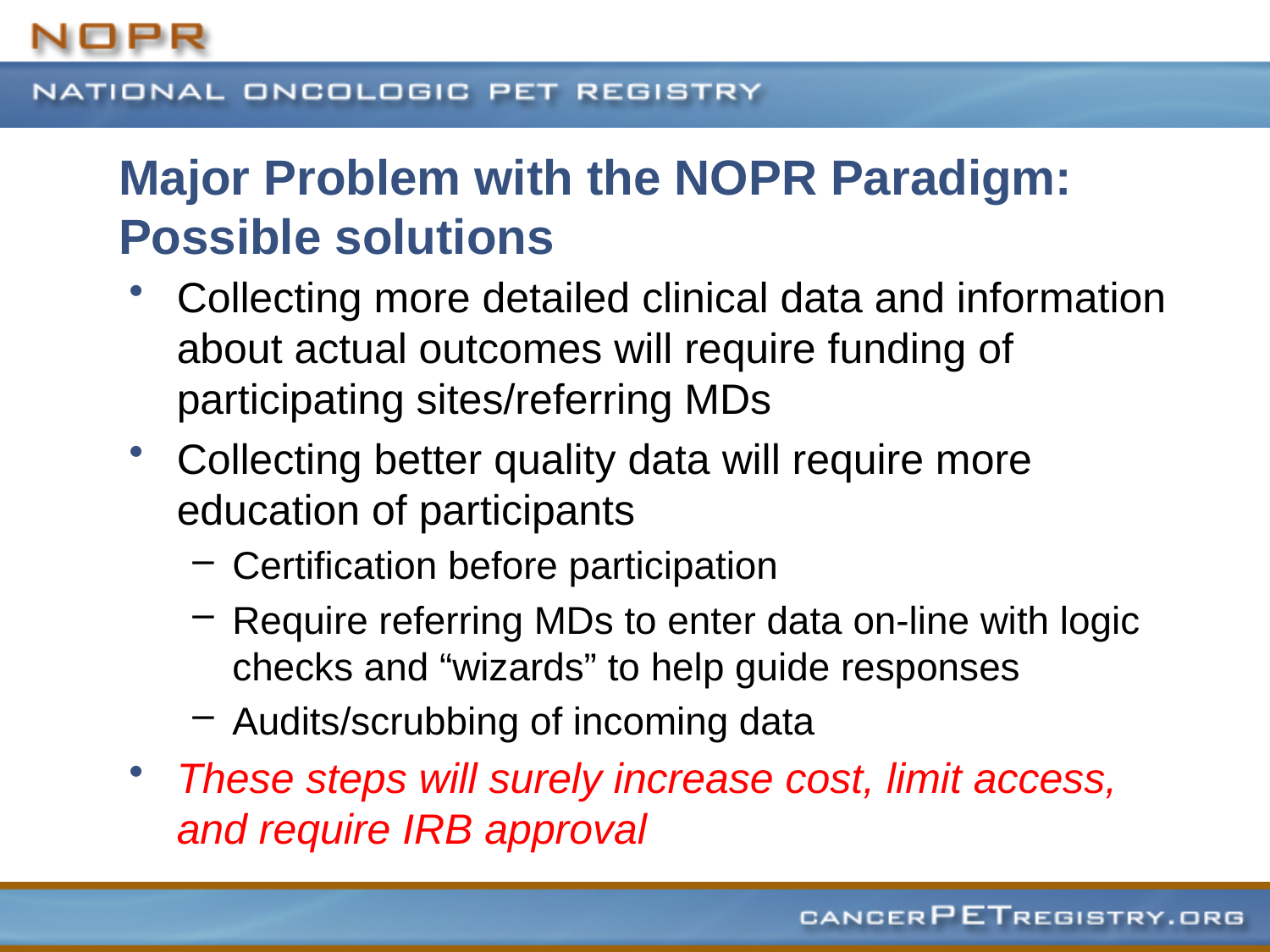

# Major Problem with the NOPR Paradigm: Possible solutions
Collecting more detailed clinical data and information about actual outcomes will require funding of participating sites/referring MDs
Collecting better quality data will require more education of participants
Certification before participation
Require referring MDs to enter data on-line with logic checks and “wizards” to help guide responses
Audits/scrubbing of incoming data
These steps will surely increase cost, limit access, and require IRB approval